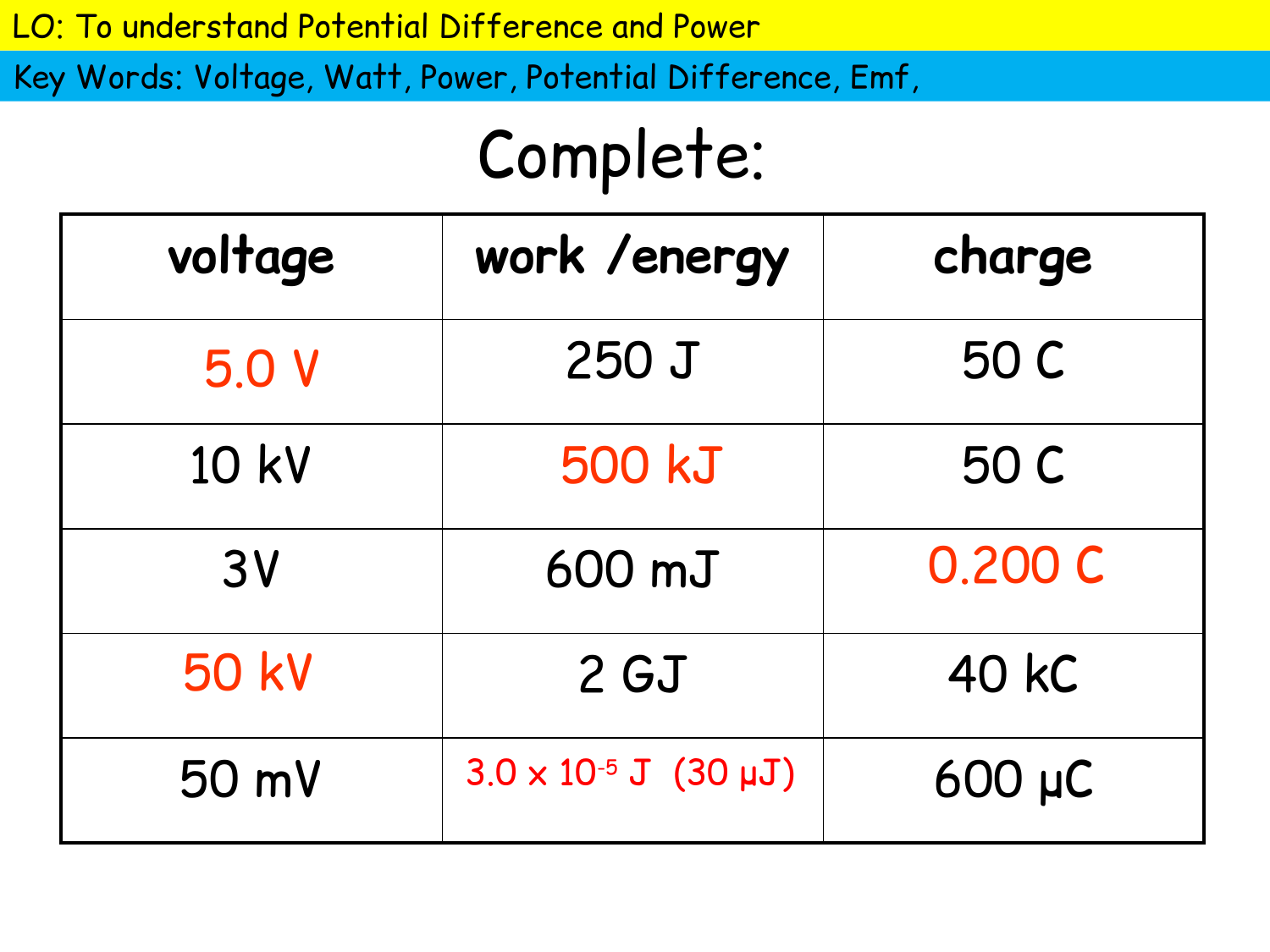

# Answers:
Complete:
| voltage | work /energy | charge |
| --- | --- | --- |
|  | 250 J | 50 C |
| 10 kV |  | 50 C |
| 3V | 600 mJ |  |
|  | 2 GJ | 40 kC |
| 50 mV |  | 600 μC |
5.0 V
500 kJ
0.200 C
50 kV
3.0 x 10-5 J  (30 μJ)